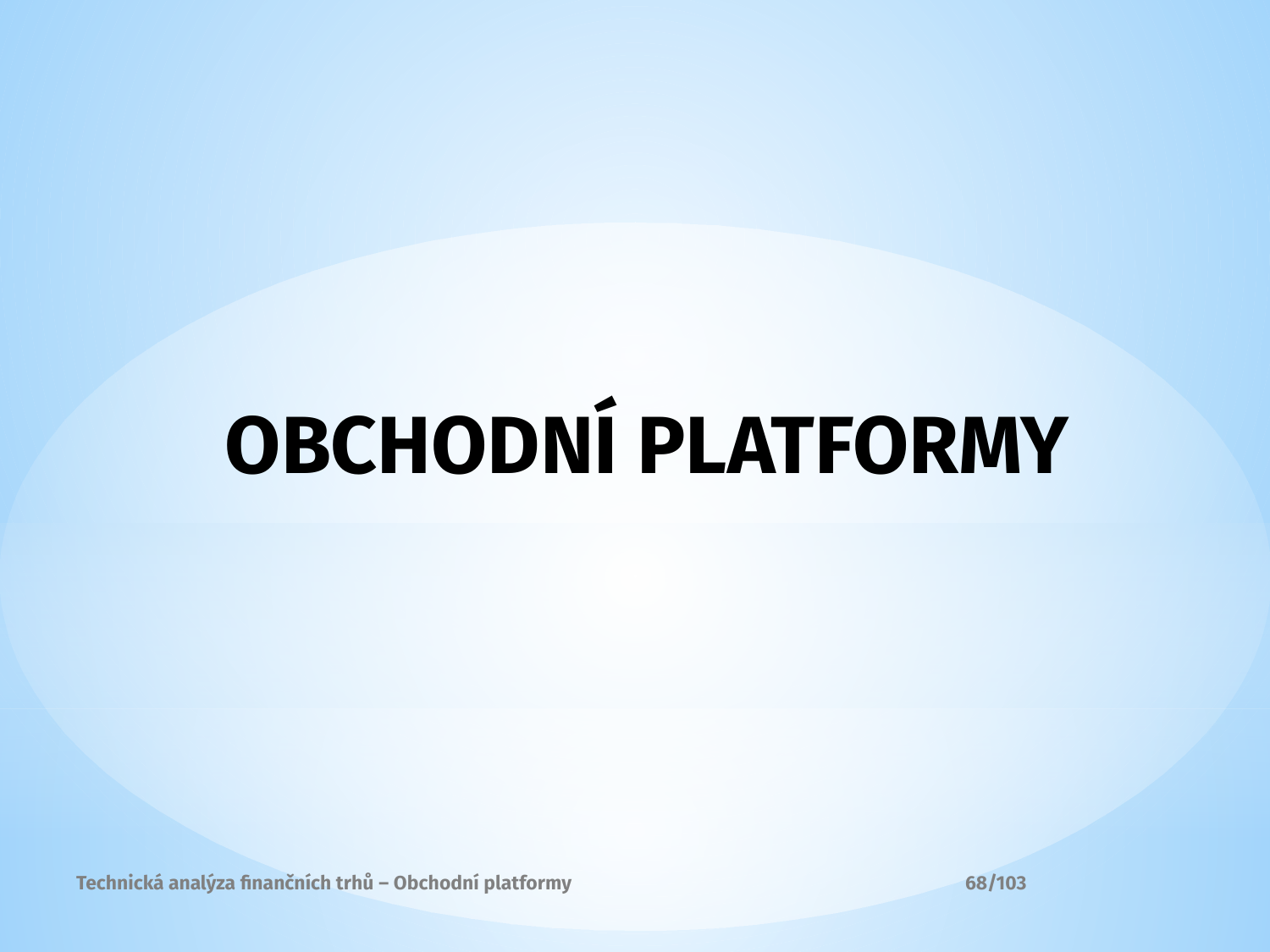

# OBCHODNÍ PLATFORMY
Technická analýza finančních trhů – Obchodní platformy				68/103